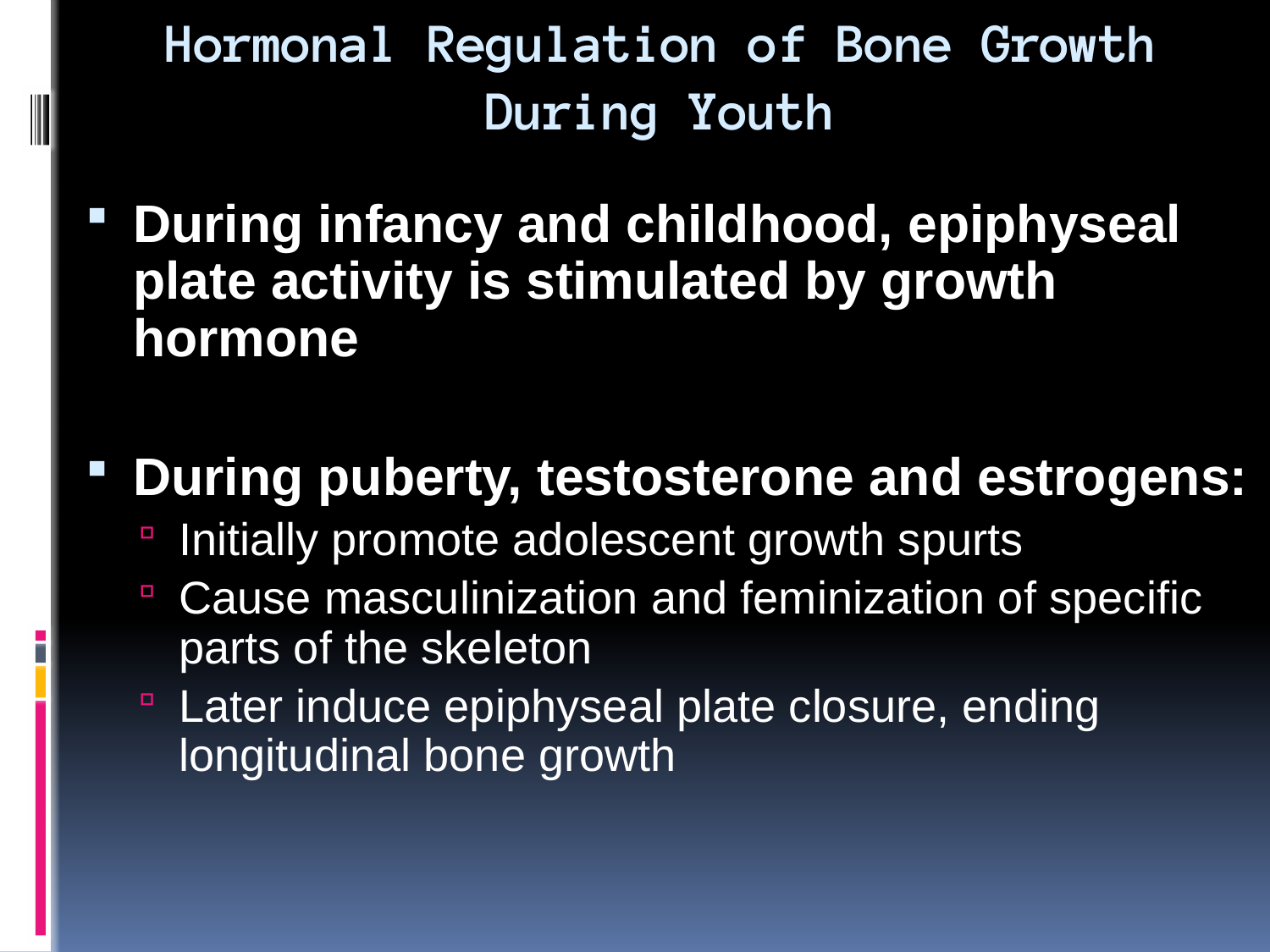

# Hormonal Regulation of Bone Growth During Youth
During infancy and childhood, epiphyseal plate activity is stimulated by growth hormone

During puberty, testosterone and estrogens:
Initially promote adolescent growth spurts
Cause masculinization and feminization of specific parts of the skeleton
Later induce epiphyseal plate closure, ending longitudinal bone growth